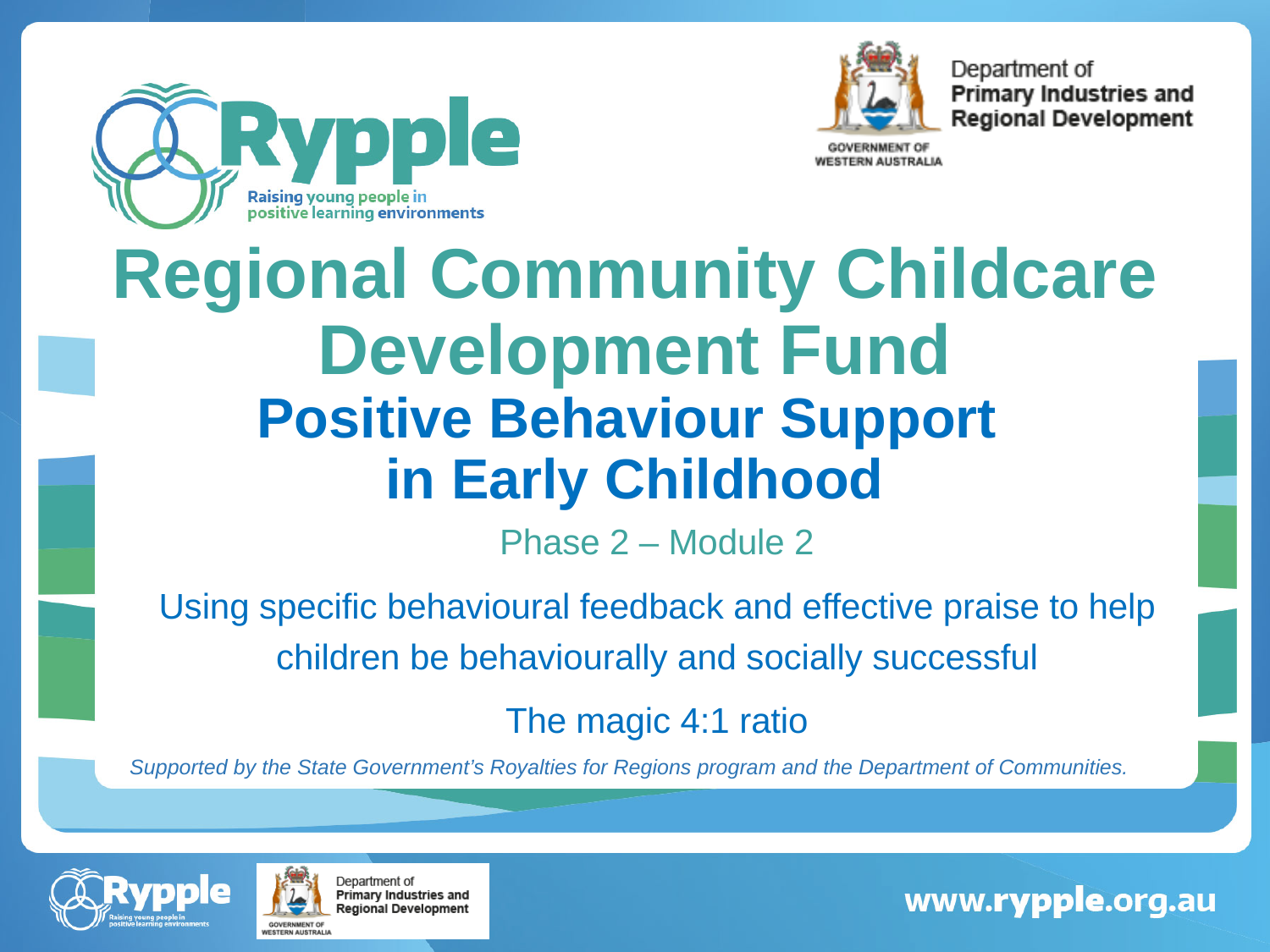

# Regional Community Childcare Development Fund Positive Behaviour Support in Early Childhood
Phase 2 – Module 2
Using specific behavioural feedback and effective praise to help children be behaviourally and socially successful
The magic 4:1 ratio

Supported by the State Government’s Royalties for Regions program and the Department of Communities.